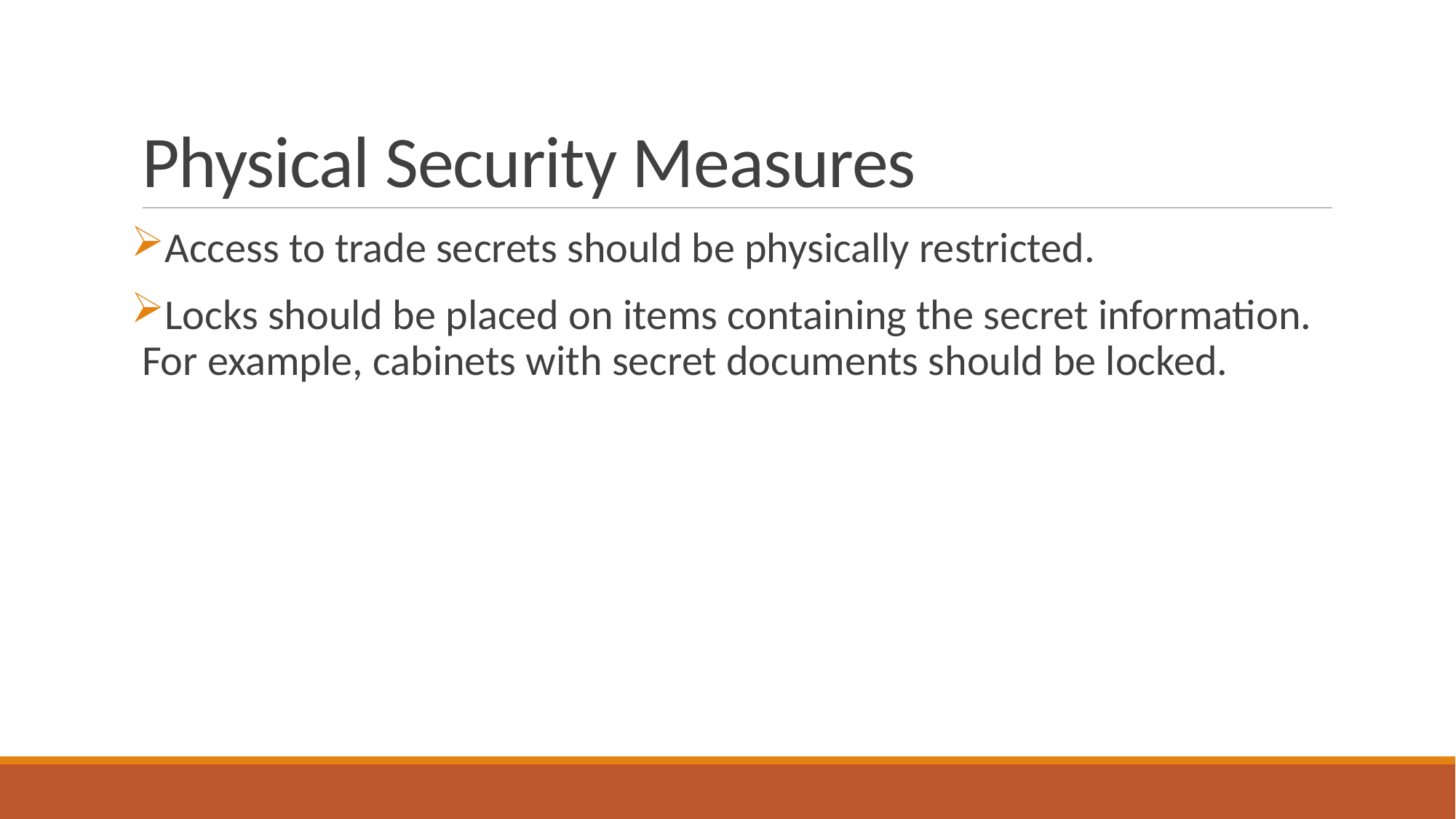

# Physical Security Measures
Access to trade secrets should be physically restricted.
Locks should be placed on items containing the secret information. For example, cabinets with secret documents should be locked.